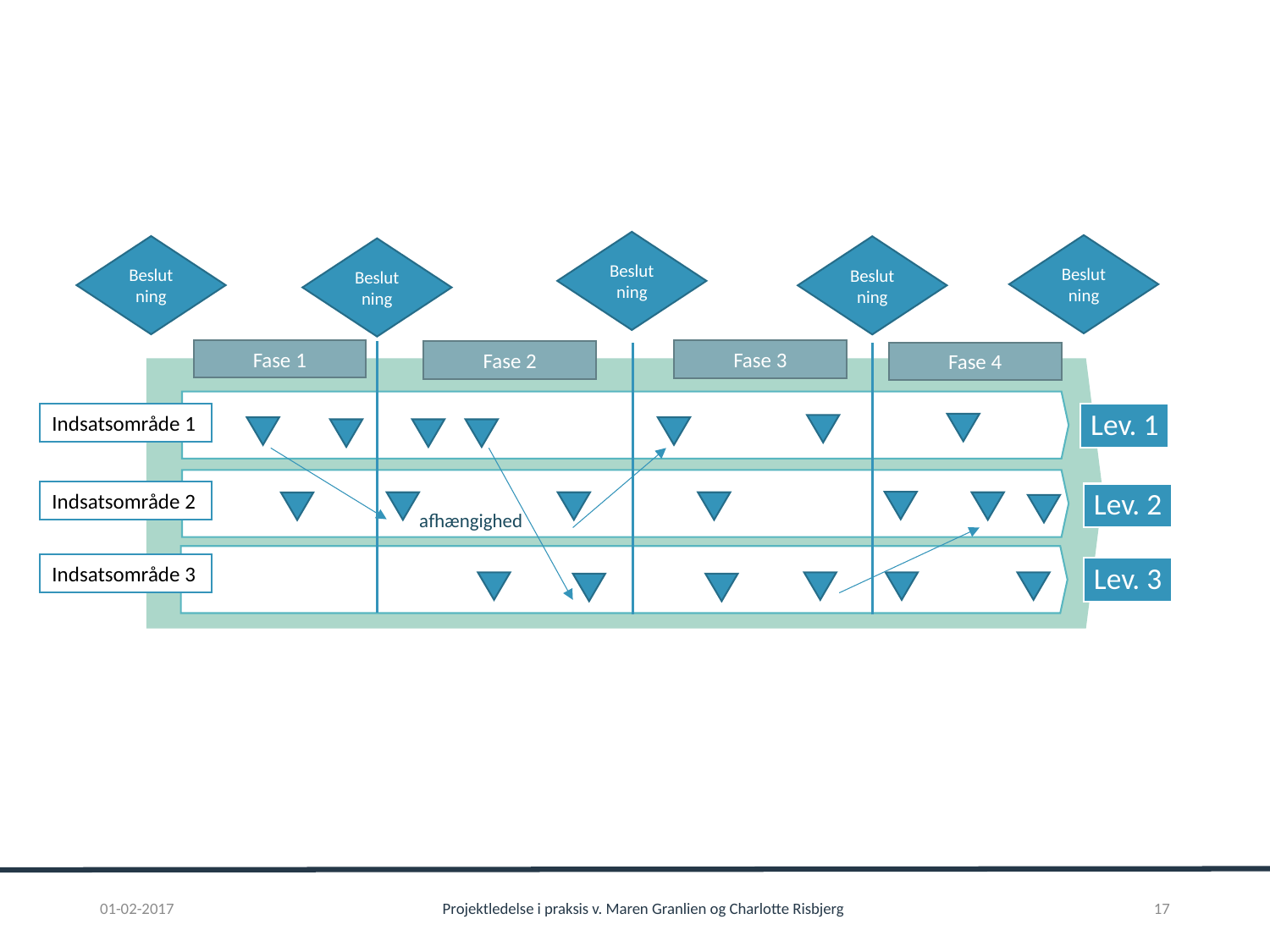

Beslutning
Beslutning
Beslutning
Beslutning
Beslutning
Fase 1
Fase 3
Fase 2
Fase 4
Projekt

Indsatsområde 1

Lev. 1

Indsatsområde 2

Lev. 2

afhængighed

Indsatsområde 3

Lev. 3

01-02-2017
Projektledelse i praksis v. Maren Granlien og Charlotte Risbjerg
17